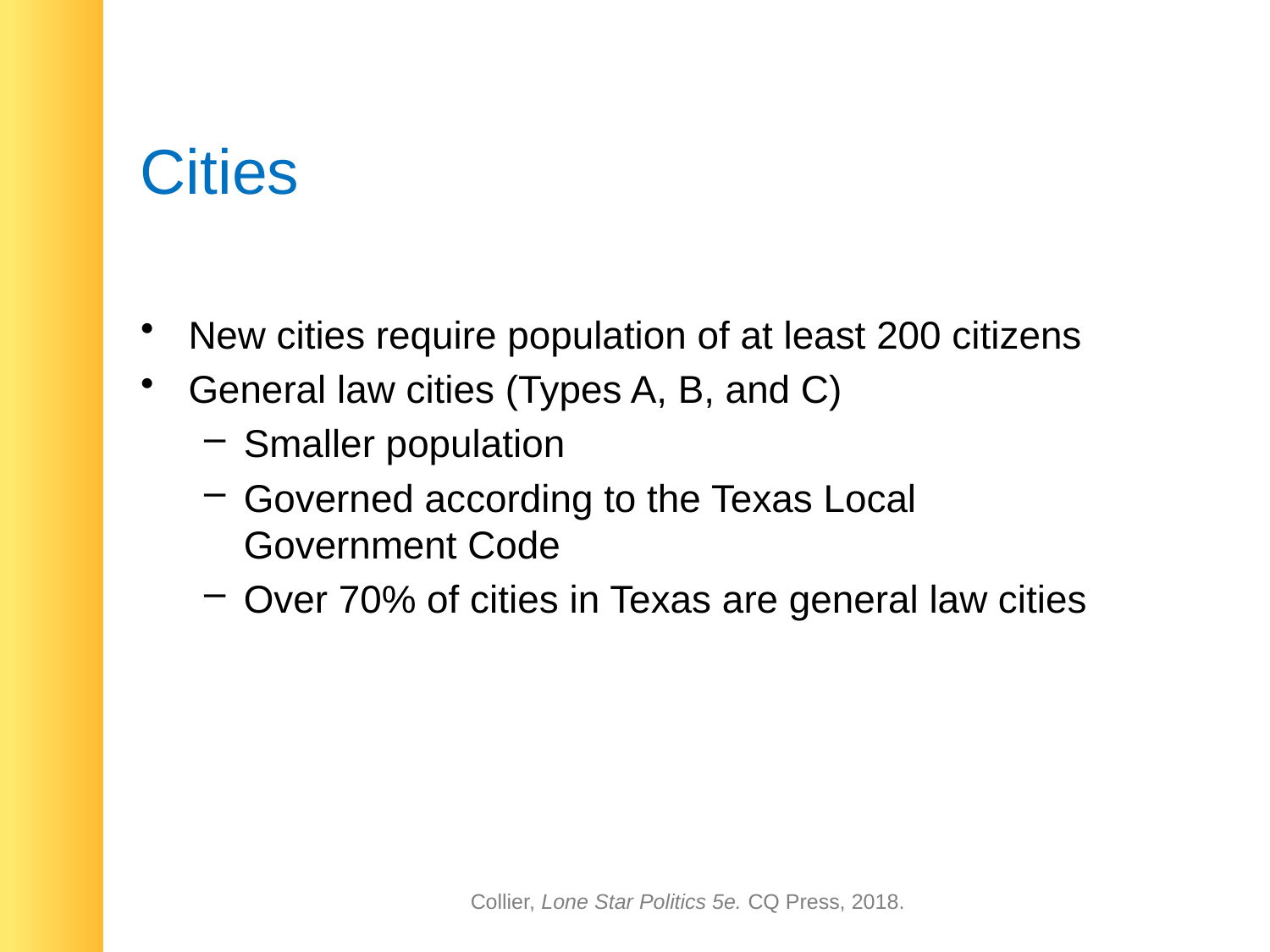

# Cities
New cities require population of at least 200 citizens
General law cities (Types A, B, and C)
Smaller population
Governed according to the Texas Local Government Code
Over 70% of cities in Texas are general law cities
Collier, Lone Star Politics 5e. CQ Press, 2018.